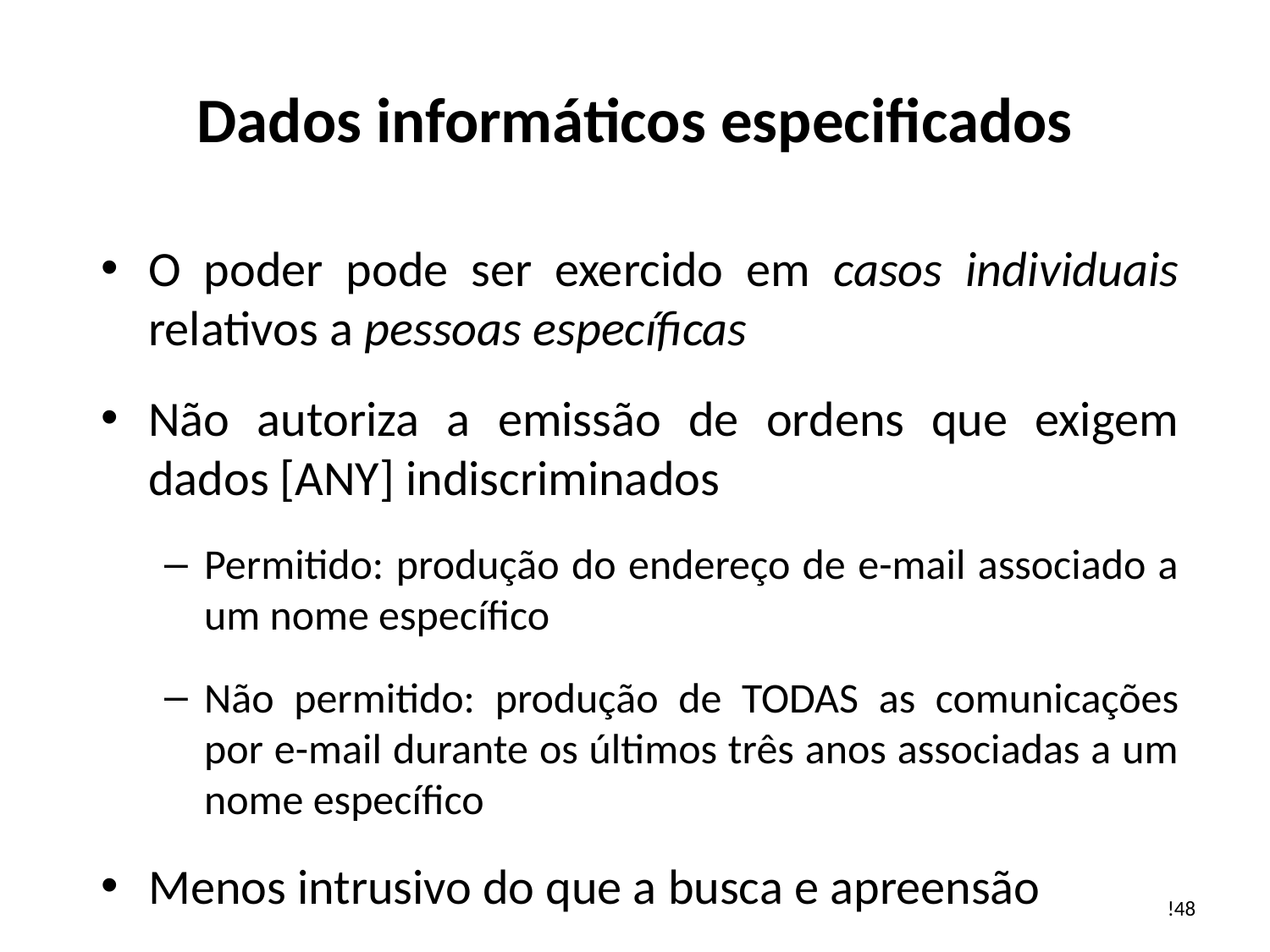

# Dados informáticos especificados
O poder pode ser exercido em casos individuais relativos a pessoas específicas
Não autoriza a emissão de ordens que exigem dados [ANY] indiscriminados
Permitido: produção do endereço de e-mail associado a um nome específico
Não permitido: produção de TODAS as comunicações por e-mail durante os últimos três anos associadas a um nome específico
Menos intrusivo do que a busca e apreensão
!48